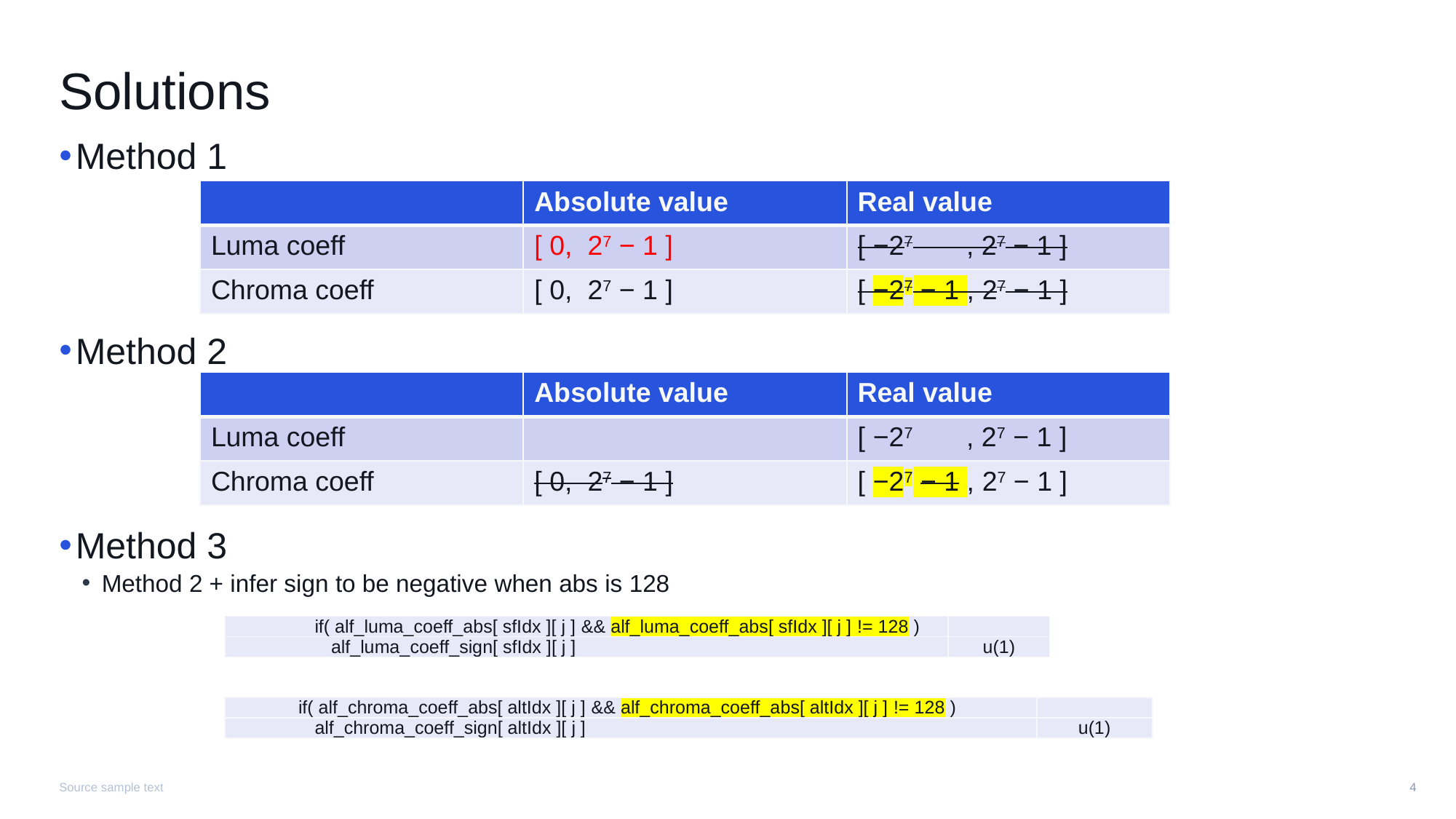

# Solutions
Method 1

Method 2

Method 3
Method 2 + infer sign to be negative when abs is 128

|  | Absolute value | Real value |
| --- | --- | --- |
| Luma coeff | [ 0, 27 − 1 ] | [ −27 , 27 − 1 ] |
| Chroma coeff | [ 0, 27 − 1 ] | [ −27 − 1 , 27 − 1 ] |
|  | Absolute value | Real value |
| --- | --- | --- |
| Luma coeff |  | [ −27 , 27 − 1 ] |
| Chroma coeff | [ 0, 27 − 1 ] | [ −27 − 1 , 27 − 1 ] |
| if( alf\_luma\_coeff\_abs[ sfIdx ][ j ] && alf\_luma\_coeff\_abs[ sfIdx ][ j ] != 128 ) |  |
| --- | --- |
| alf\_luma\_coeff\_sign[ sfIdx ][ j ] | u(1) |
| if( alf\_chroma\_coeff\_abs[ altIdx ][ j ] && alf\_chroma\_coeff\_abs[ altIdx ][ j ] != 128 ) |  |
| --- | --- |
| alf\_chroma\_coeff\_sign[ altIdx ][ j ] | u(1) |
Source sample text